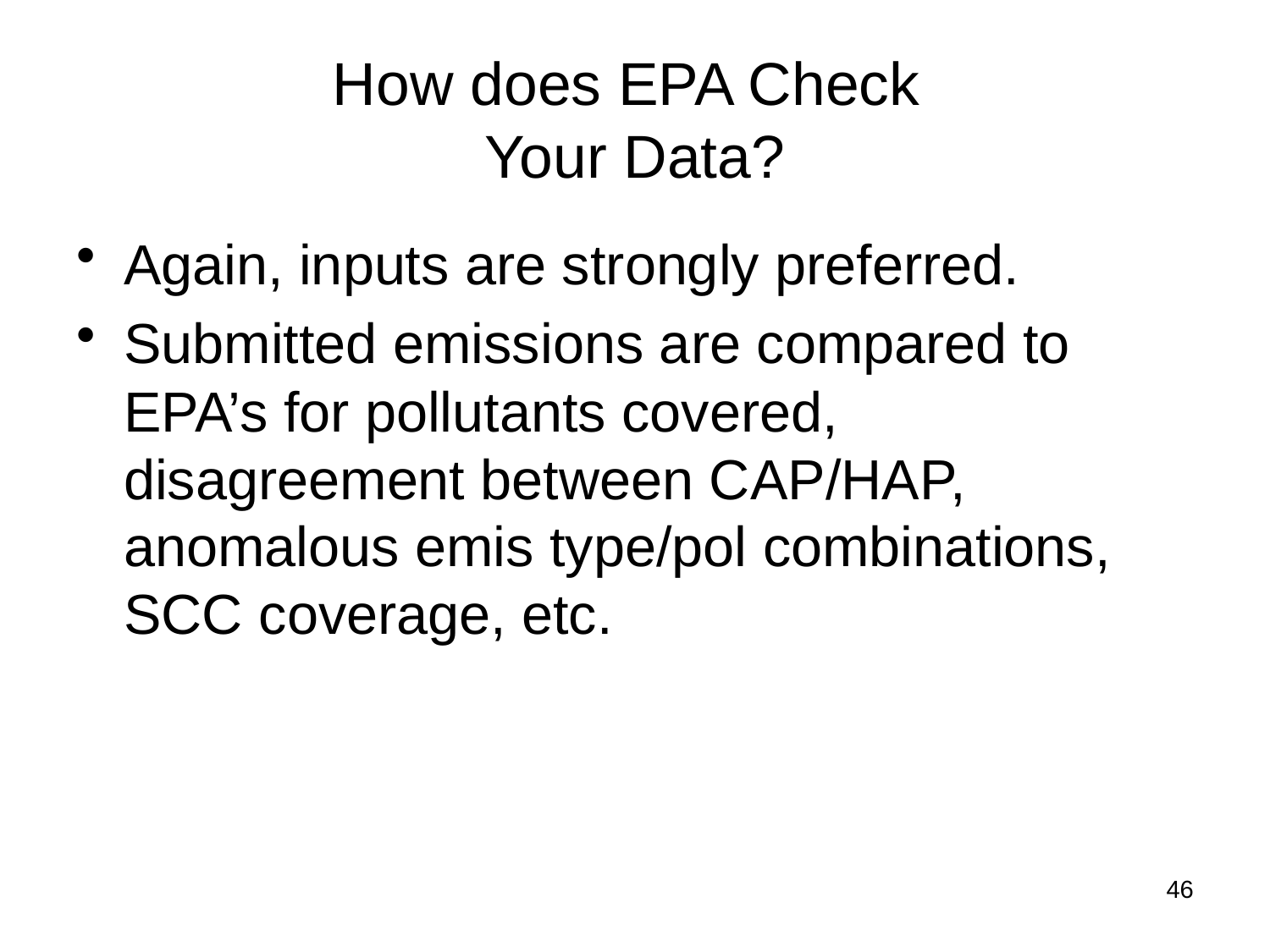

# How does EPA Check Your Data?
Again, inputs are strongly preferred.
Submitted emissions are compared to EPA’s for pollutants covered, disagreement between CAP/HAP, anomalous emis type/pol combinations, SCC coverage, etc.
46